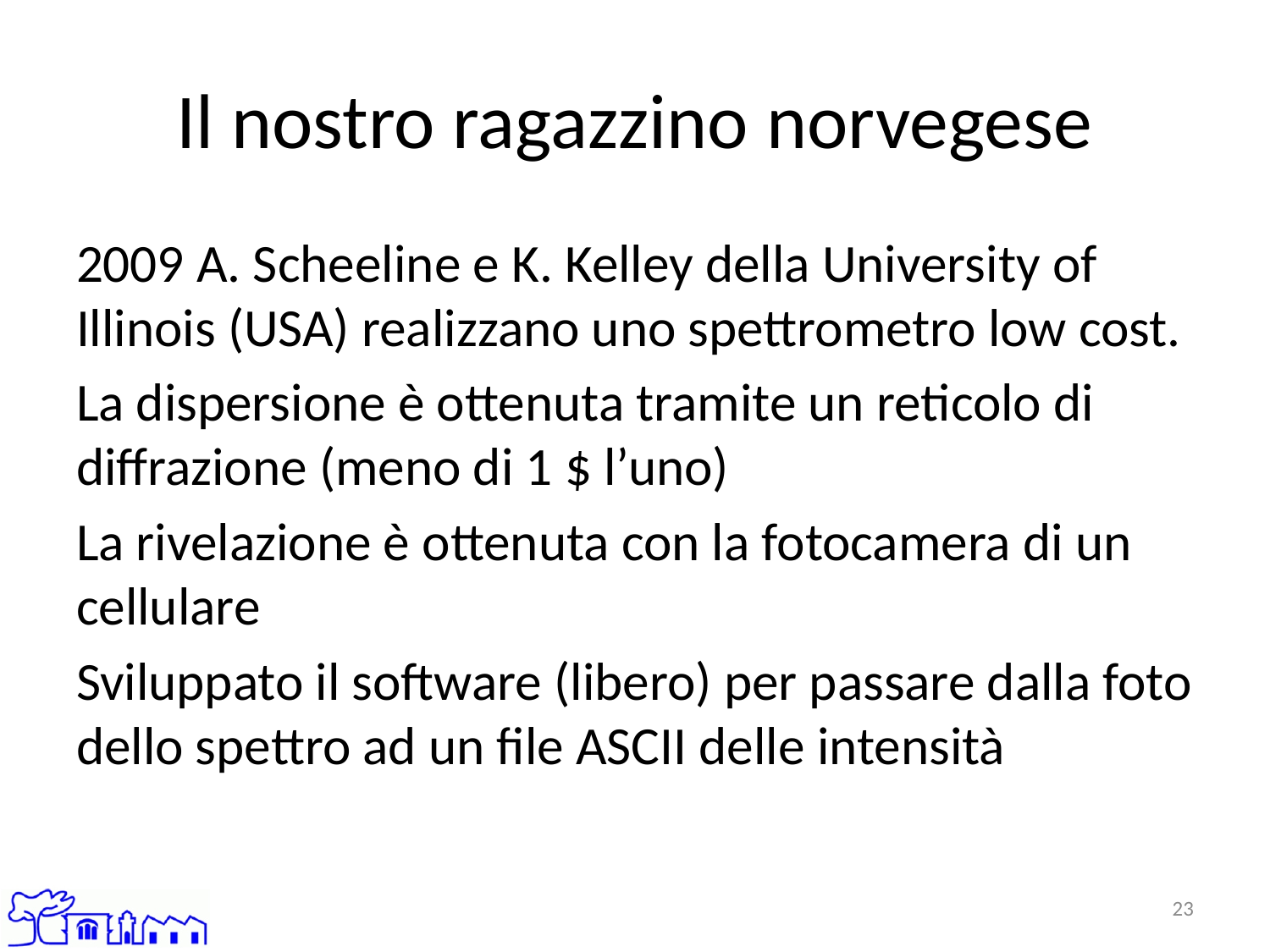

# Il nostro ragazzino norvegese
2009 A. Scheeline e K. Kelley della University of Illinois (USA) realizzano uno spettrometro low cost.
La dispersione è ottenuta tramite un reticolo di diffrazione (meno di 1 $ l’uno)
La rivelazione è ottenuta con la fotocamera di un cellulare
Sviluppato il software (libero) per passare dalla foto dello spettro ad un file ASCII delle intensità
23